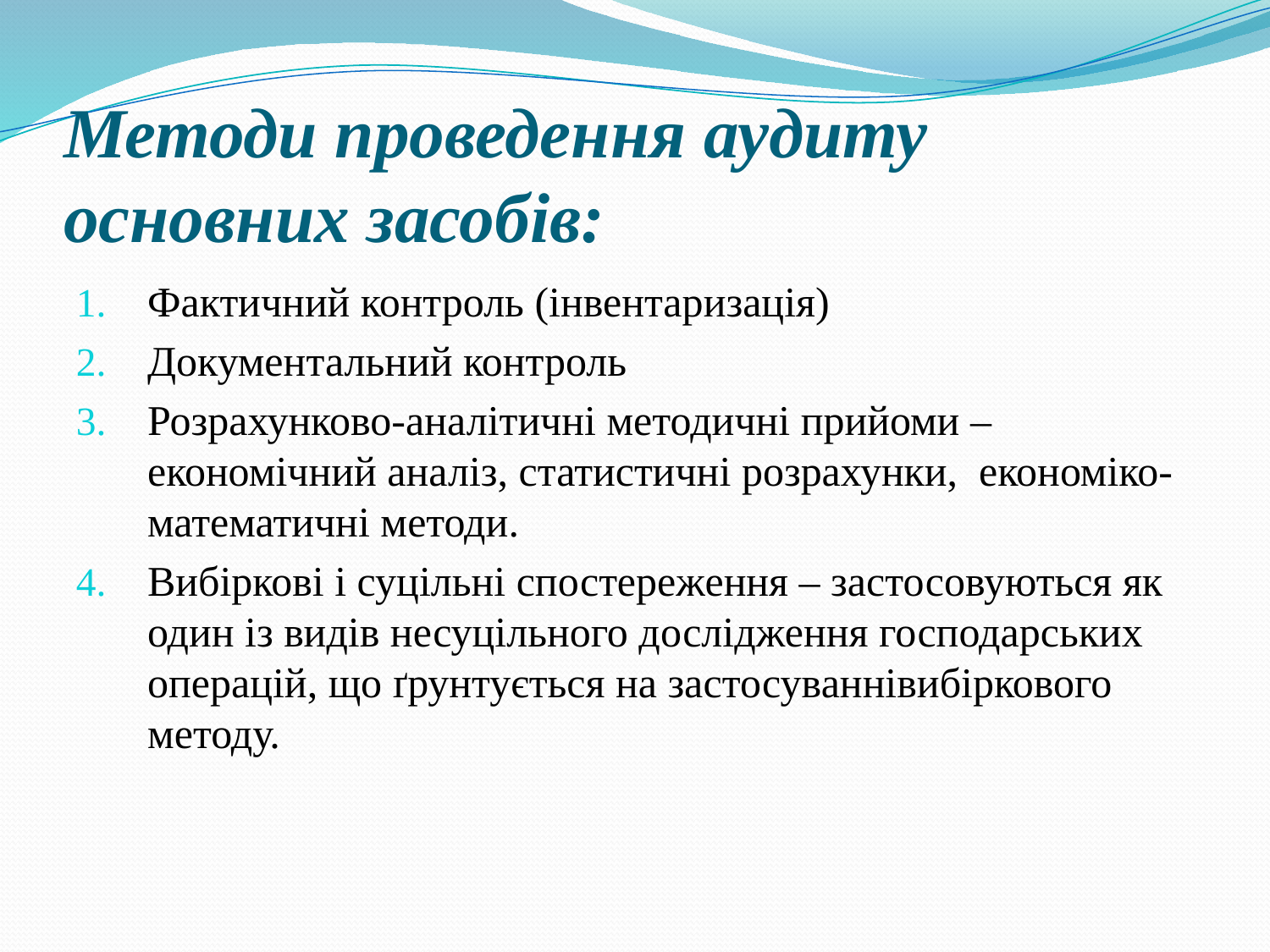

# Методи проведення аудиту основних засобів:
Фактичний контроль (інвентаризація)
Документальний контроль
Розрахунково-аналітичні методичні прийоми – економічний аналіз, статистичні розрахунки,  економіко-математичні методи.
Вибіркові і суцільні спостереження – застосовуються як один із видів несуцільного дослідження господарських операцій, що ґрунтується на застосуваннівибіркового методу.